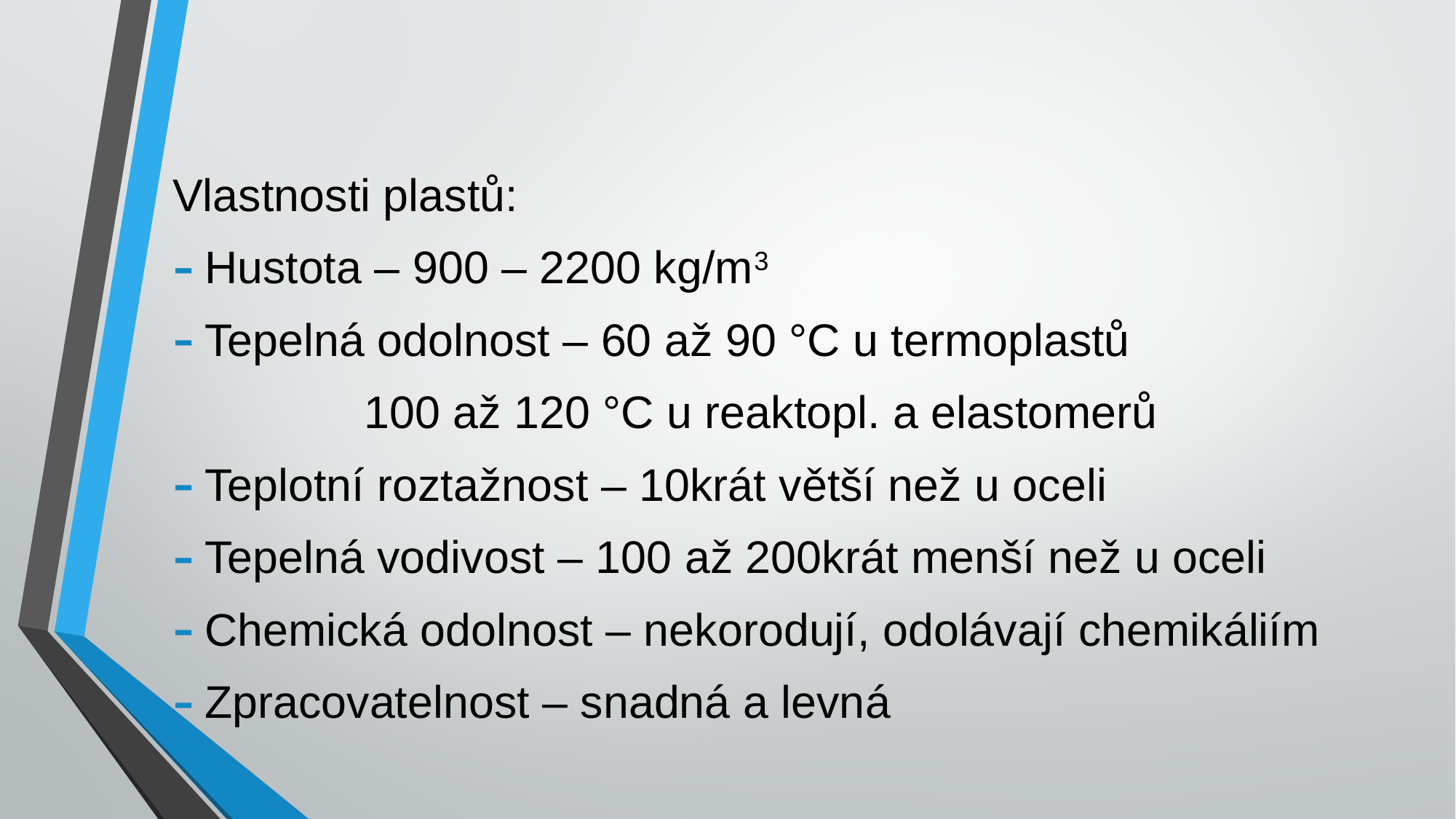

#
Vlastnosti plastů:
Hustota – 900 – 2200 kg/m3
Tepelná odolnost – 60 až 90 °C u termoplastů
			       100 až 120 °C u reaktopl. a elastomerů
Teplotní roztažnost – 10krát větší než u oceli
Tepelná vodivost – 100 až 200krát menší než u oceli
Chemická odolnost – nekorodují, odolávají chemikáliím
Zpracovatelnost – snadná a levná